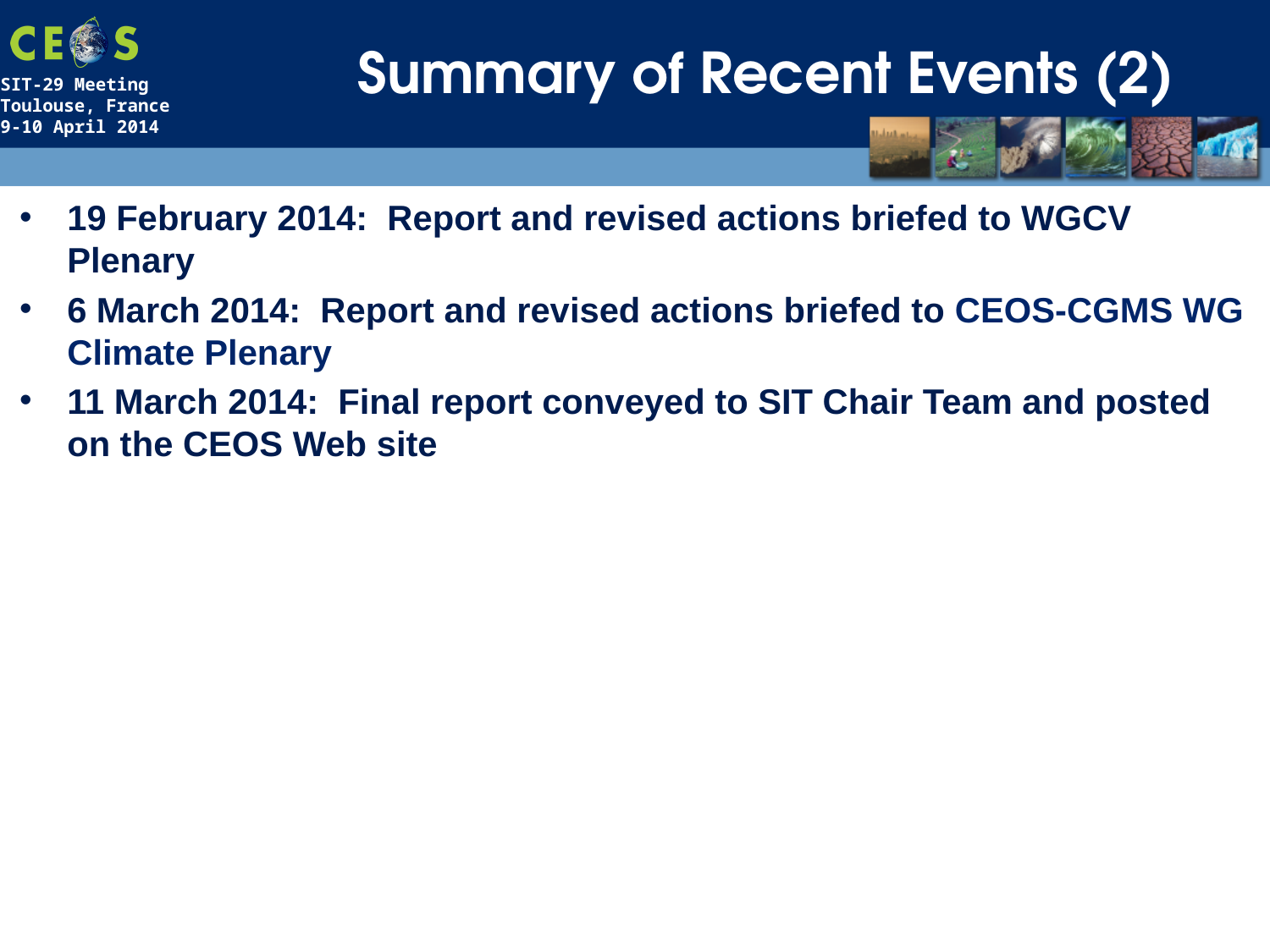

# Summary of Recent Events (2)
19 February 2014:  Report and revised actions briefed to WGCV Plenary
6 March 2014:  Report and revised actions briefed to CEOS-CGMS WG Climate Plenary
11 March 2014:  Final report conveyed to SIT Chair Team and posted on the CEOS Web site